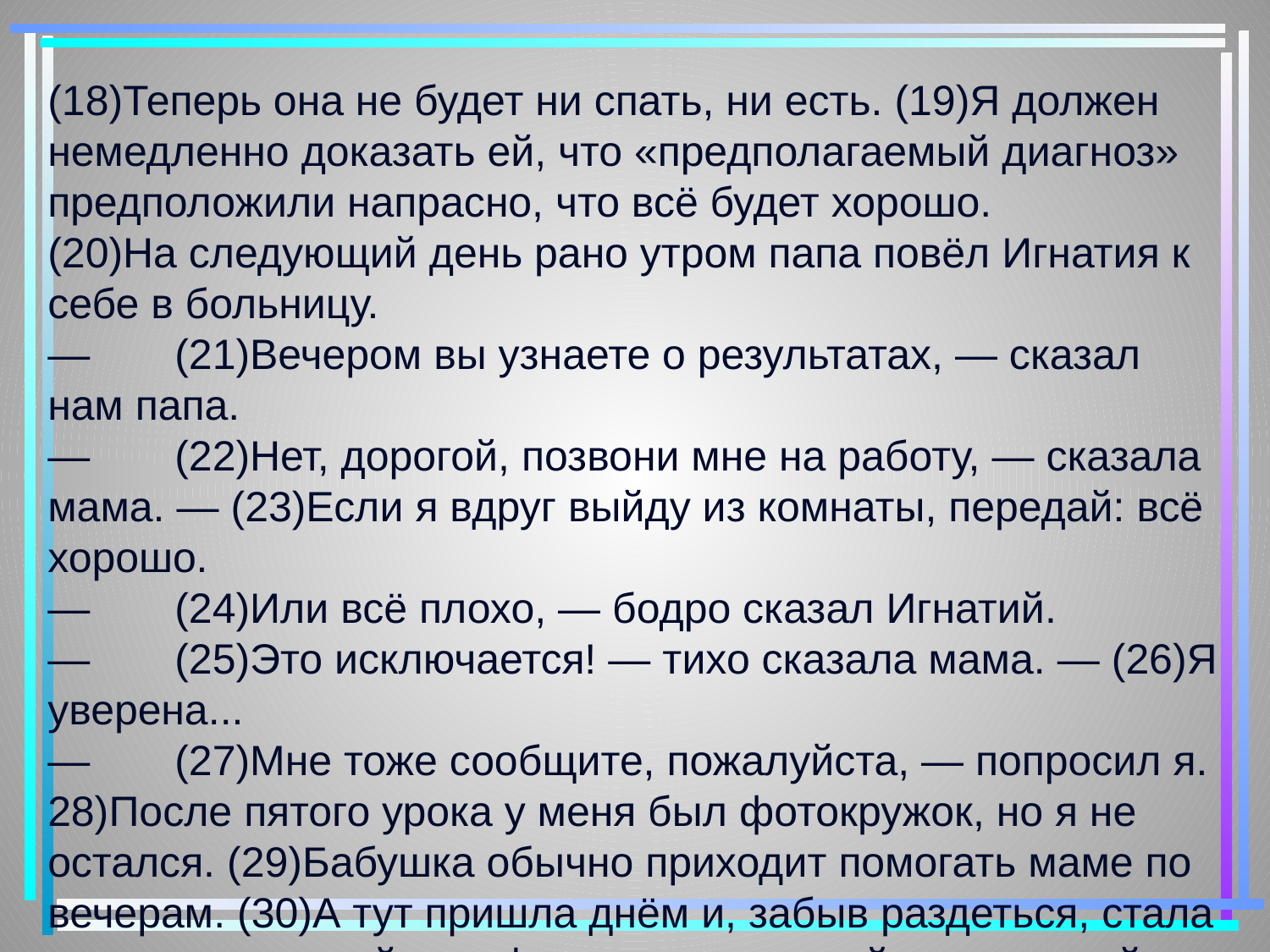

(18)Теперь она не будет ни спать, ни есть. (19)Я должен немедленно доказать ей, что «предполагаемый диагноз» предположили напрасно, что всё будет хорошо.
(20)На следующий день рано утром папа повёл Игнатия к себе в больницу.
—	(21)Вечером вы узнаете о результатах, — сказал нам папа.
—	(22)Нет, дорогой, позвони мне на работу, — сказала мама. — (23)Если я вдруг выйду из комнаты, передай: всё хорошо.
—	(24)Или всё плохо, — бодро сказал Игнатий.
—	(25)Это исключается! — тихо сказала мама. — (26)Я уверена...
—	(27)Мне тоже сообщите, пожалуйста, — попросил я.
28)После пятого урока у меня был фотокружок, но я не остался. (29)Бабушка обычно приходит помогать маме по вечерам. (30)А тут пришла днём и, забыв раздеться, стала вытирать тряпкой телефон, потом круглый деревянный столик, на котором он стоит. 31)А потом всё, что находится в коридоре возле столика.